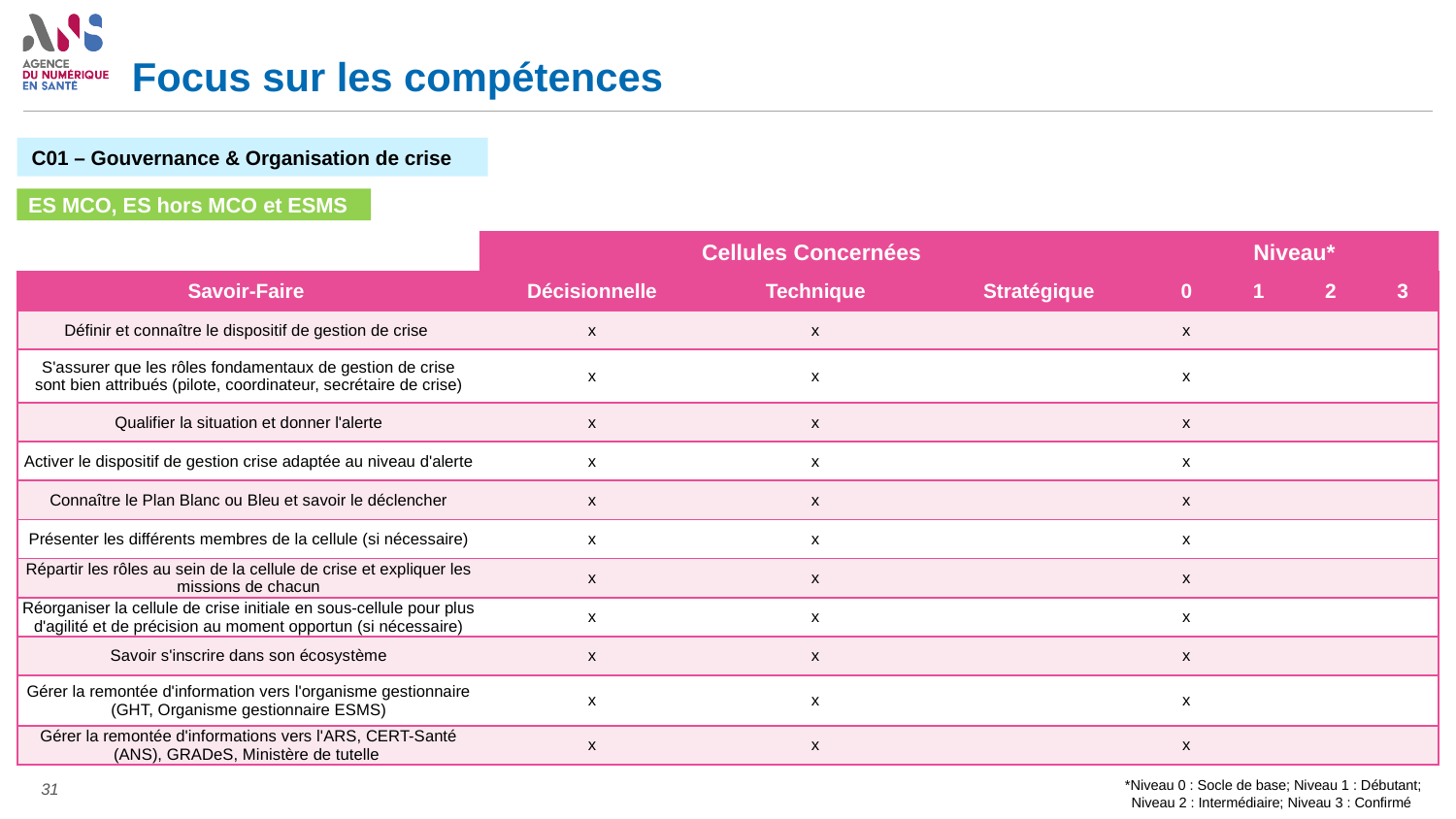

# Focus sur les compétences
C01 – Gouvernance & Organisation de crise
ES MCO, ES hors MCO et ESMS
Cellules Concernées
Niveau*
| Savoir-Faire | Décisionnelle | Technique | Stratégique | 0 | 1 | 2 | 3 |
| --- | --- | --- | --- | --- | --- | --- | --- |
| Définir et connaître le dispositif de gestion de crise | x | x |  | x |  |  |  |
| S'assurer que les rôles fondamentaux de gestion de crise sont bien attribués (pilote, coordinateur, secrétaire de crise) | x | x |  | x |  |  |  |
| Qualifier la situation et donner l'alerte | x | x |  | x |  |  |  |
| Activer le dispositif de gestion crise adaptée au niveau d'alerte | x | x |  | x |  |  |  |
| Connaître le Plan Blanc ou Bleu et savoir le déclencher | x | x |  | x |  |  |  |
| Présenter les différents membres de la cellule (si nécessaire) | x | x |  | x |  |  |  |
| Répartir les rôles au sein de la cellule de crise et expliquer les missions de chacun | x | x |  | x |  |  |  |
| Réorganiser la cellule de crise initiale en sous-cellule pour plus d'agilité et de précision au moment opportun (si nécessaire) | x | x |  | x |  |  |  |
| Savoir s'inscrire dans son écosystème | x | x |  | x |  |  |  |
| Gérer la remontée d'information vers l'organisme gestionnaire (GHT, Organisme gestionnaire ESMS) | x | x |  | x |  |  |  |
| Gérer la remontée d'informations vers l'ARS, CERT-Santé (ANS), GRADeS, Ministère de tutelle | x | x |  | x |  |  |  |
*Niveau 0 : Socle de base; Niveau 1 : Débutant; Niveau 2 : Intermédiaire; Niveau 3 : Confirmé
31